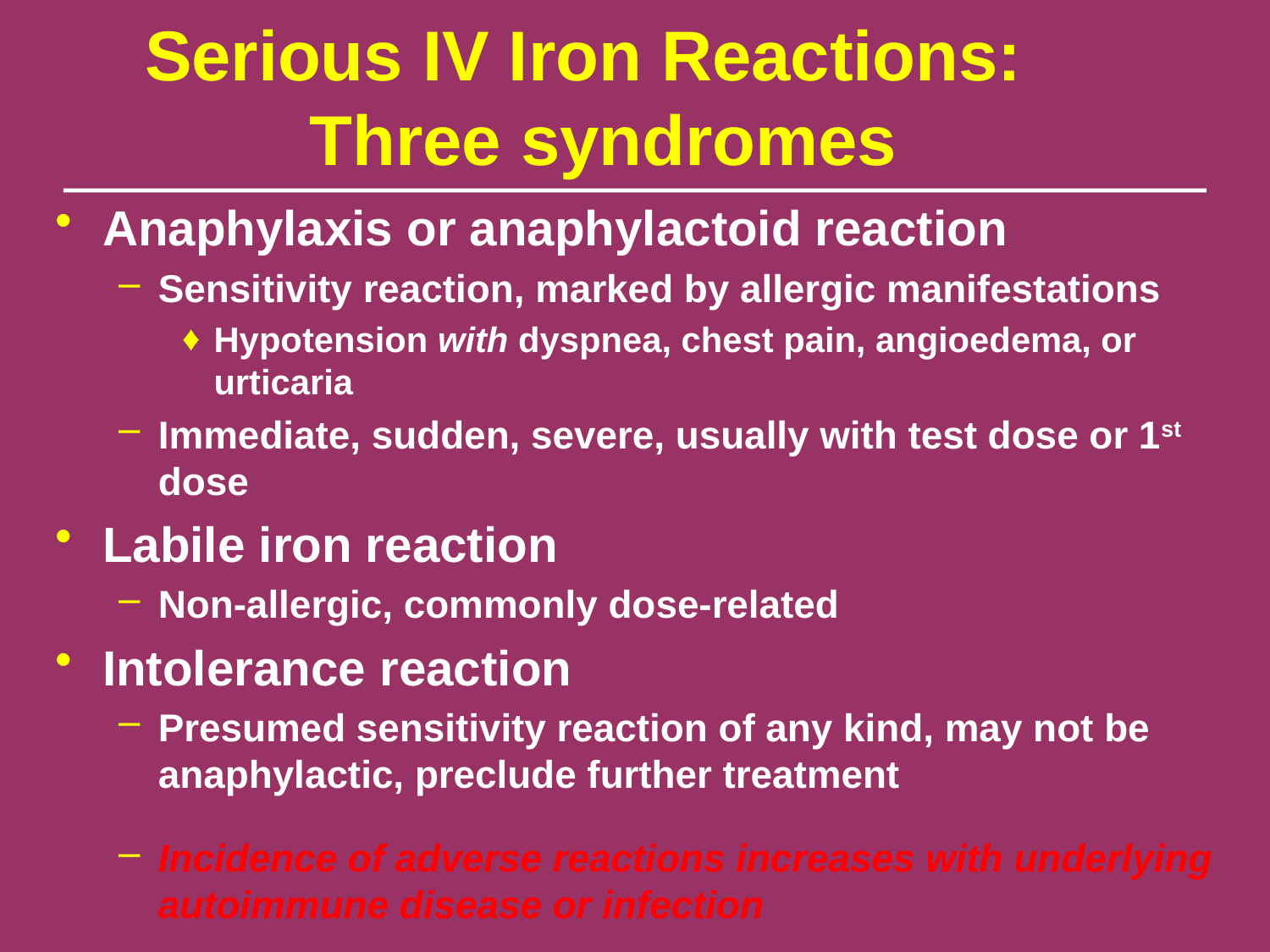

# Serious IV Iron Reactions: Three syndromes
Anaphylaxis or anaphylactoid reaction
Sensitivity reaction, marked by allergic manifestations
Hypotension with dyspnea, chest pain, angioedema, or urticaria
Immediate, sudden, severe, usually with test dose or 1st dose
Labile iron reaction
Non-allergic, commonly dose-related
Intolerance reaction
Presumed sensitivity reaction of any kind, may not be anaphylactic, preclude further treatment

Incidence of adverse reactions increases with underlying autoimmune disease or infection